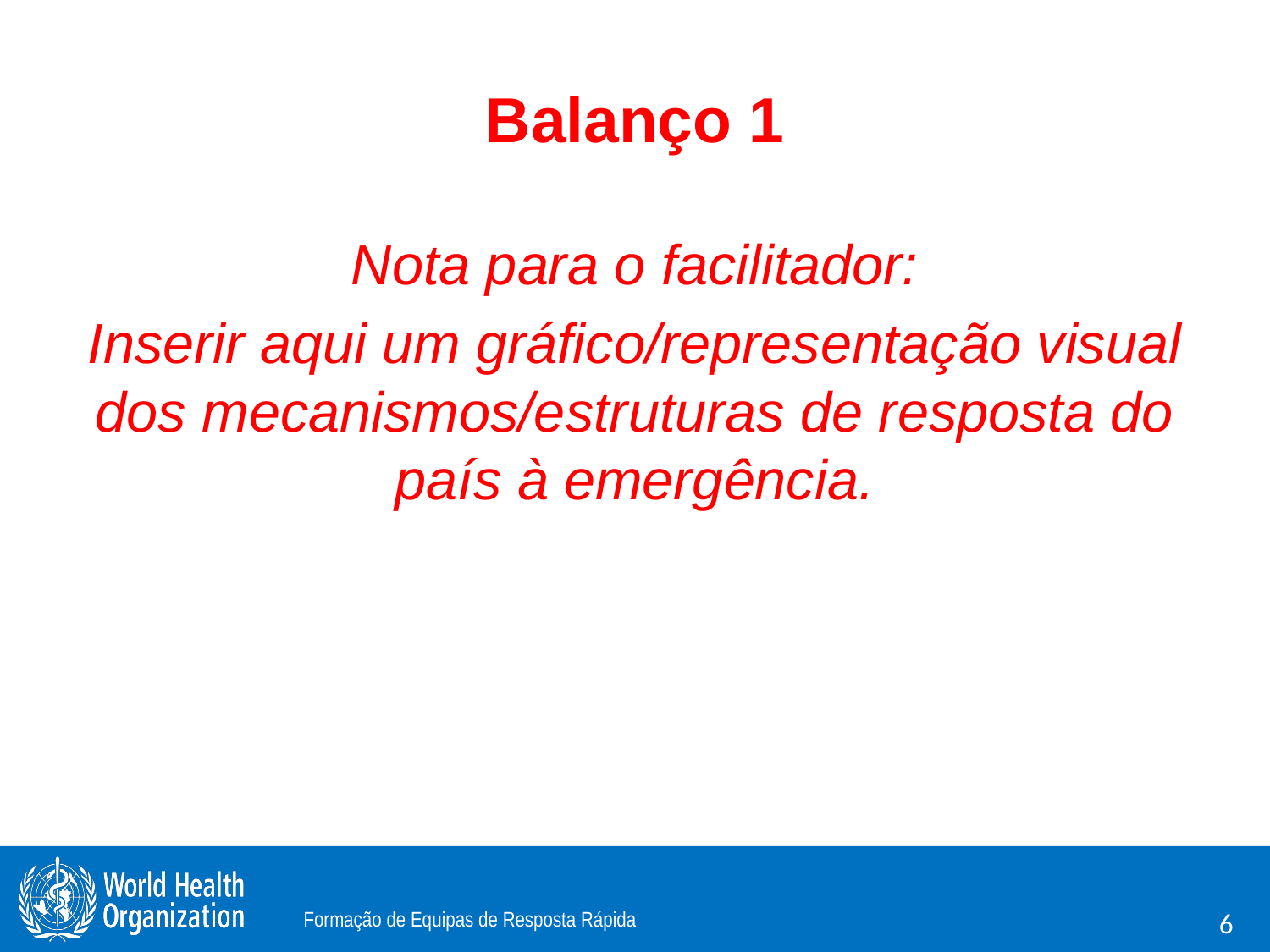

# Balanço 1
Nota para o facilitador:
Inserir aqui um gráfico/representação visual dos mecanismos/estruturas de resposta do país à emergência.